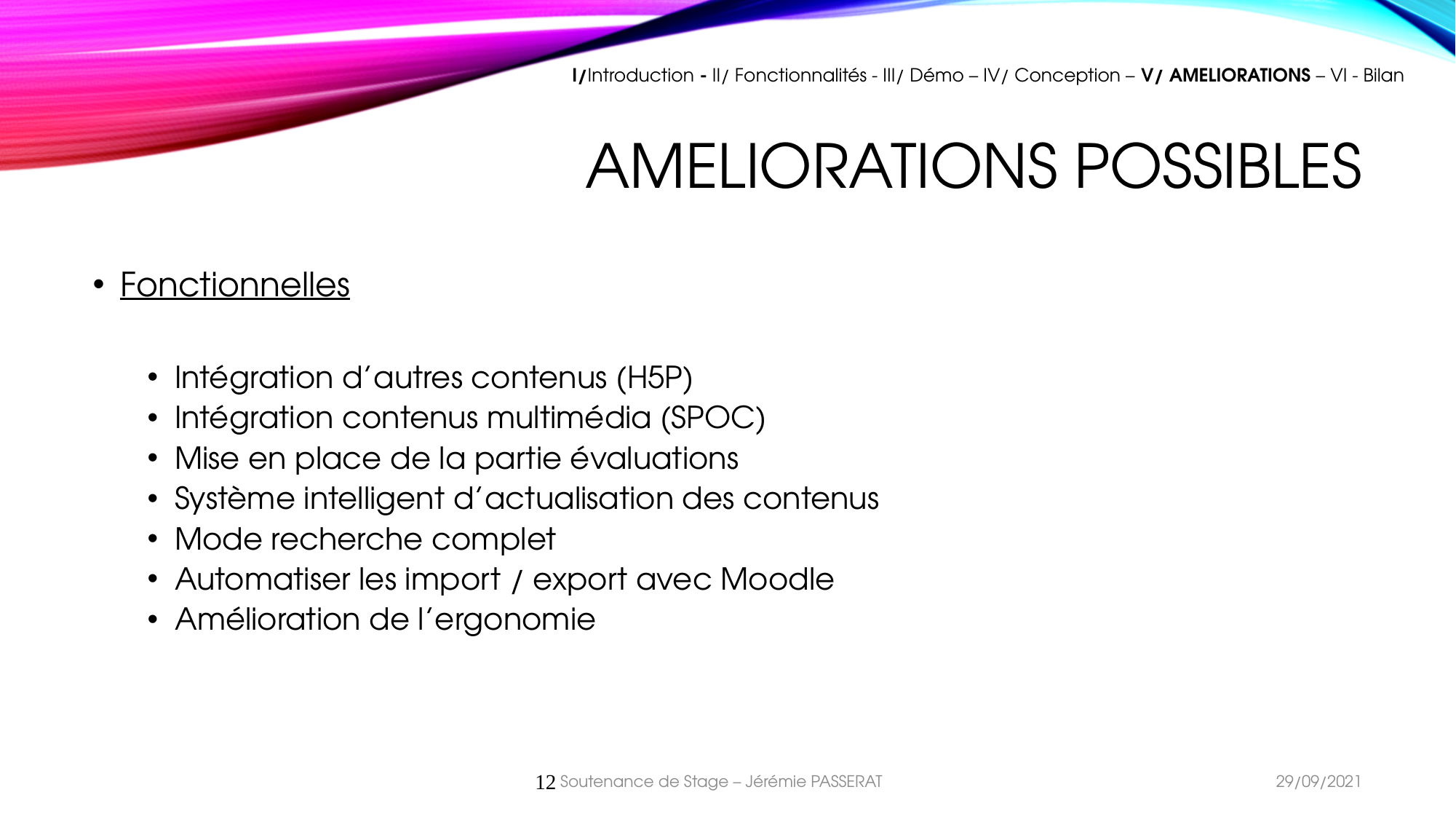

I/Introduction - II/ Fonctionnalités - III/ Démo – IV/ Conception – V/ AMELIORATIONS – VI - Bilan
# AMELIORATIONS POSSIBLES
Fonctionnelles

Intégration d’autres contenus (H5P)
Intégration contenus multimédia (SPOC)
Mise en place de la partie évaluations
Système intelligent d’actualisation des contenus
Mode recherche complet
Automatiser les import / export avec Moodle
Amélioration de l’ergonomie

12
Soutenance de Stage – Jérémie PASSERAT
29/09/2021